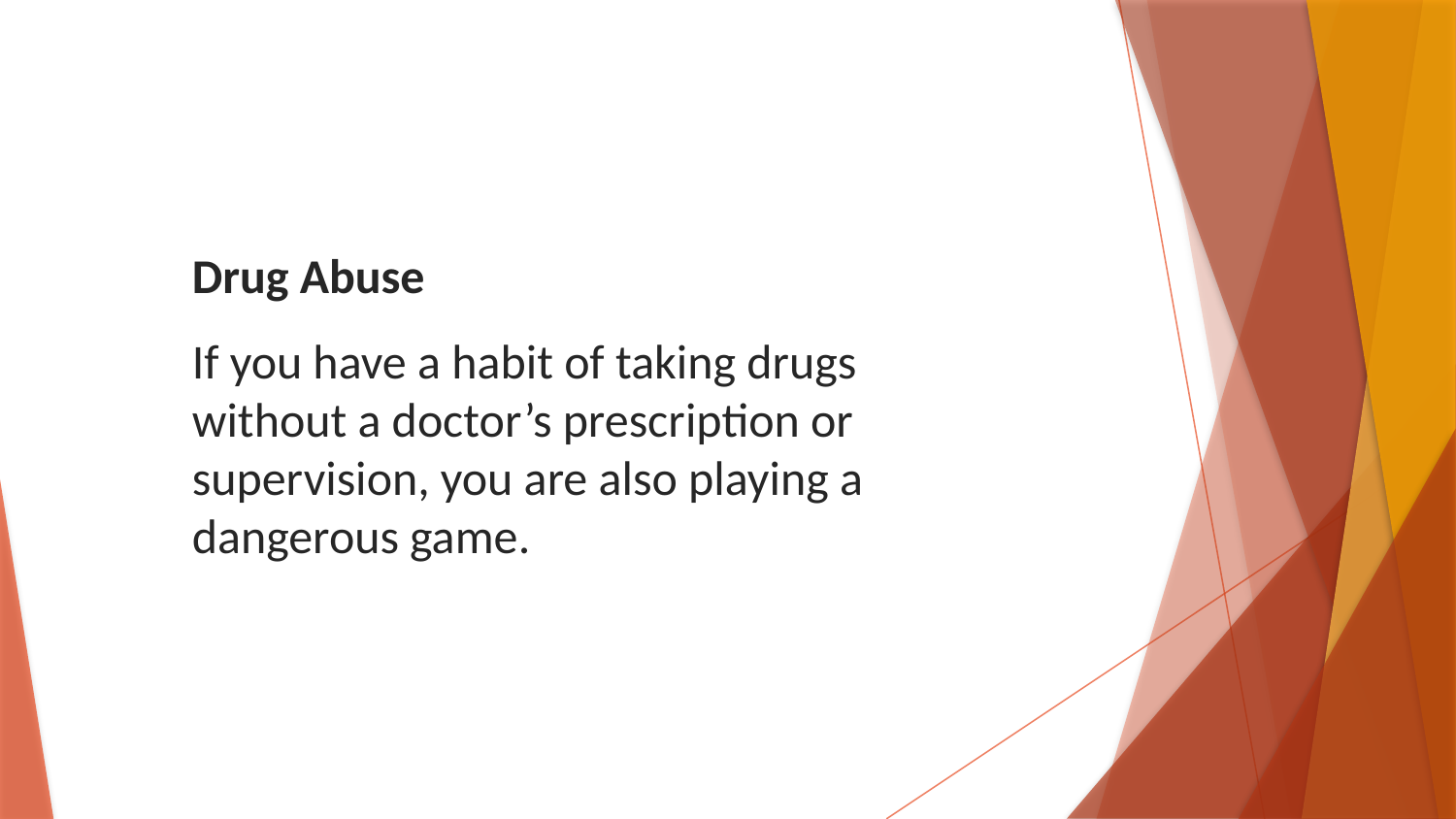

Drug Abuse
If you have a habit of taking drugs without a doctor’s prescription or supervision, you are also playing a dangerous game.